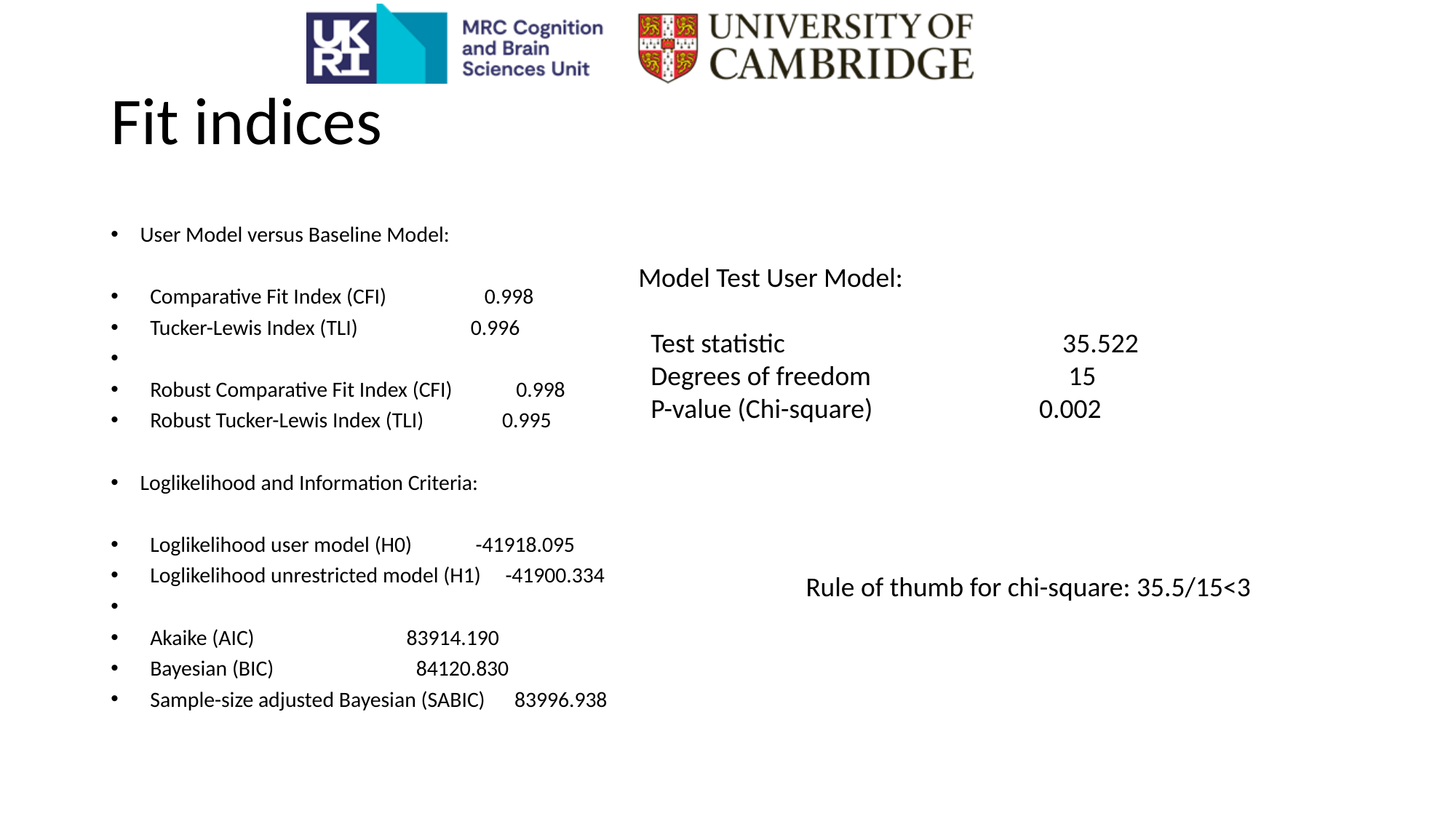

# Fit indices
User Model versus Baseline Model:

  Comparative Fit Index (CFI)                    0.998
  Tucker-Lewis Index (TLI)                       0.996

  Robust Comparative Fit Index (CFI)             0.998
  Robust Tucker-Lewis Index (TLI)                0.995

Loglikelihood and Information Criteria:

  Loglikelihood user model (H0)             -41918.095
  Loglikelihood unrestricted model (H1)     -41900.334

  Akaike (AIC)                               83914.190
  Bayesian (BIC)                             84120.830
  Sample-size adjusted Bayesian (SABIC)      83996.938

Model Test User Model:

  Test statistic                                             35.522
  Degrees of freedom                                15
  P-value (Chi-square)                           0.002
Rule of thumb for chi-square: 35.5/15<3